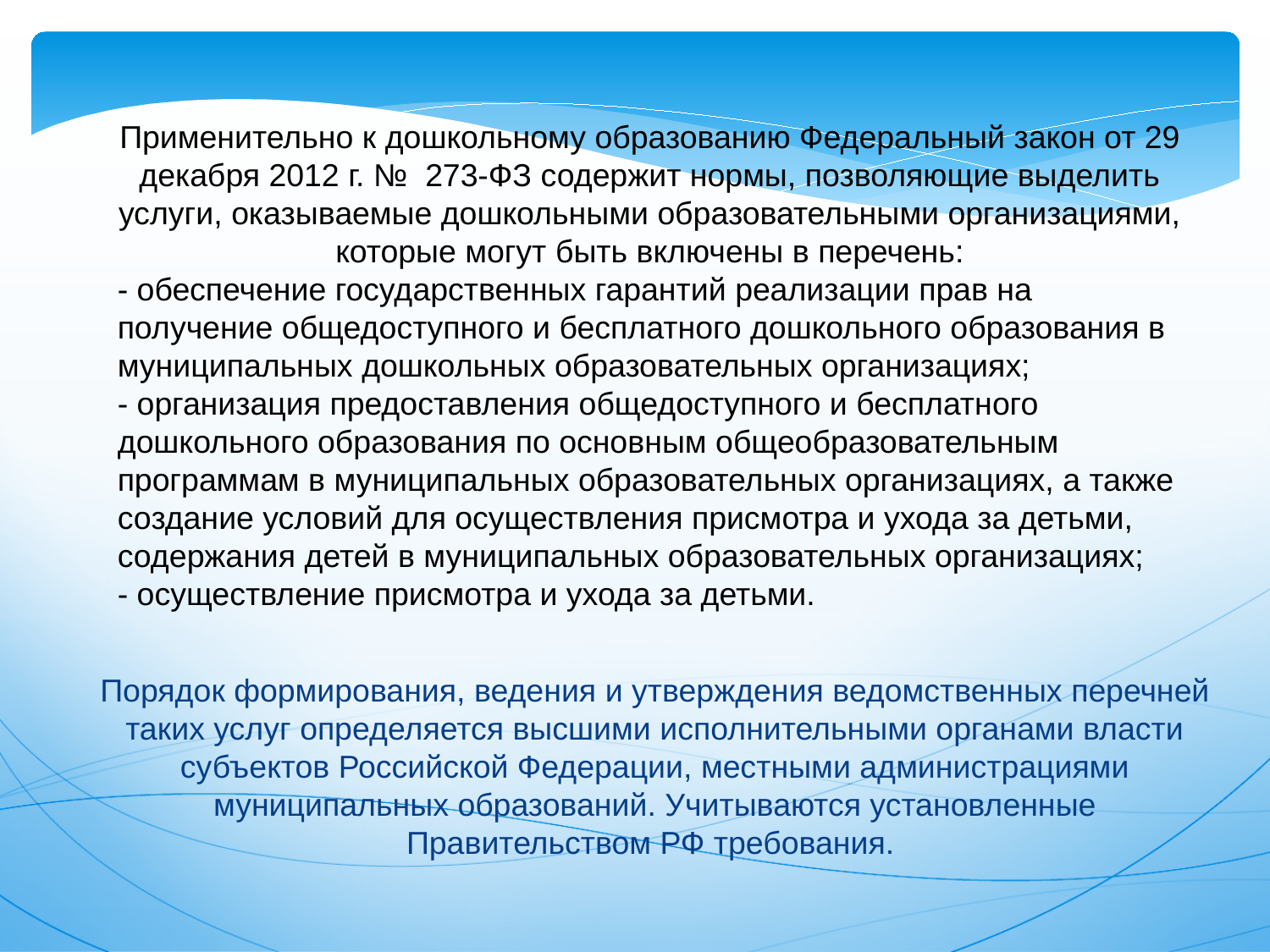

Применительно к дошкольному образованию Федеральный закон от 29 декабря 2012 г. №  273-ФЗ содержит нормы, позволяющие выделить услуги, оказываемые дошкольными образовательными организациями, которые могут быть включены в перечень:
- обеспечение государственных гарантий реализации прав на получение общедоступного и бесплатного дошкольного образования в муниципальных дошкольных образовательных организациях;
- организация предоставления общедоступного и бесплатного дошкольного образования по основным общеобразовательным программам в муниципальных образовательных организациях, а также создание условий для осуществления присмотра и ухода за детьми, содержания детей в муниципальных образовательных организациях;
- осуществление присмотра и ухода за детьми.
Порядок формирования, ведения и утверждения ведомственных перечней таких услуг определяется высшими исполнительными органами власти субъектов Российской Федерации, местными администрациями муниципальных образований. Учитываются установленные Правительством РФ требования.